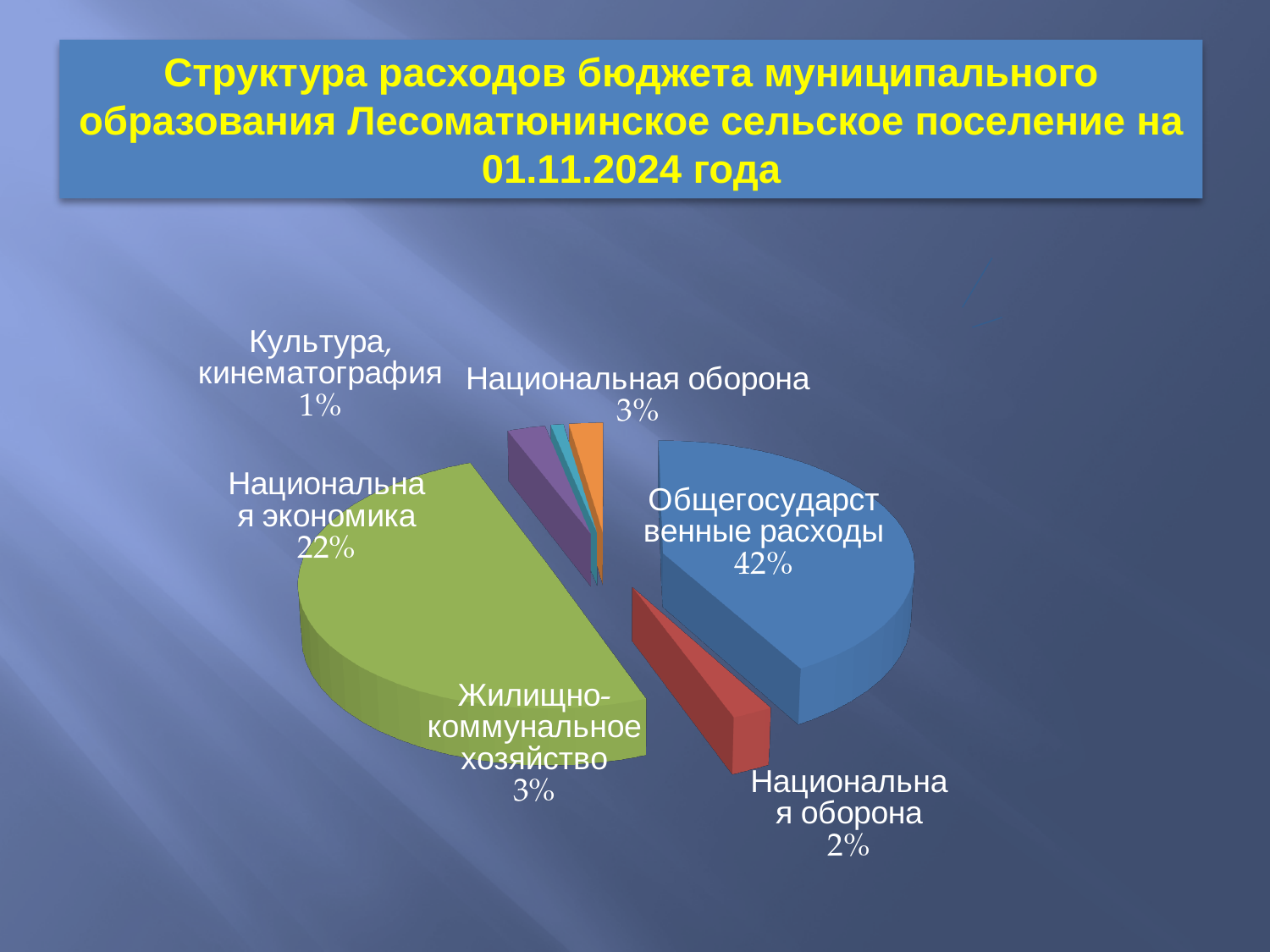

# Структура расходов бюджета муниципального образования Лесоматюнинское сельское поселение на 01.11.2024 года

[unsupported chart]